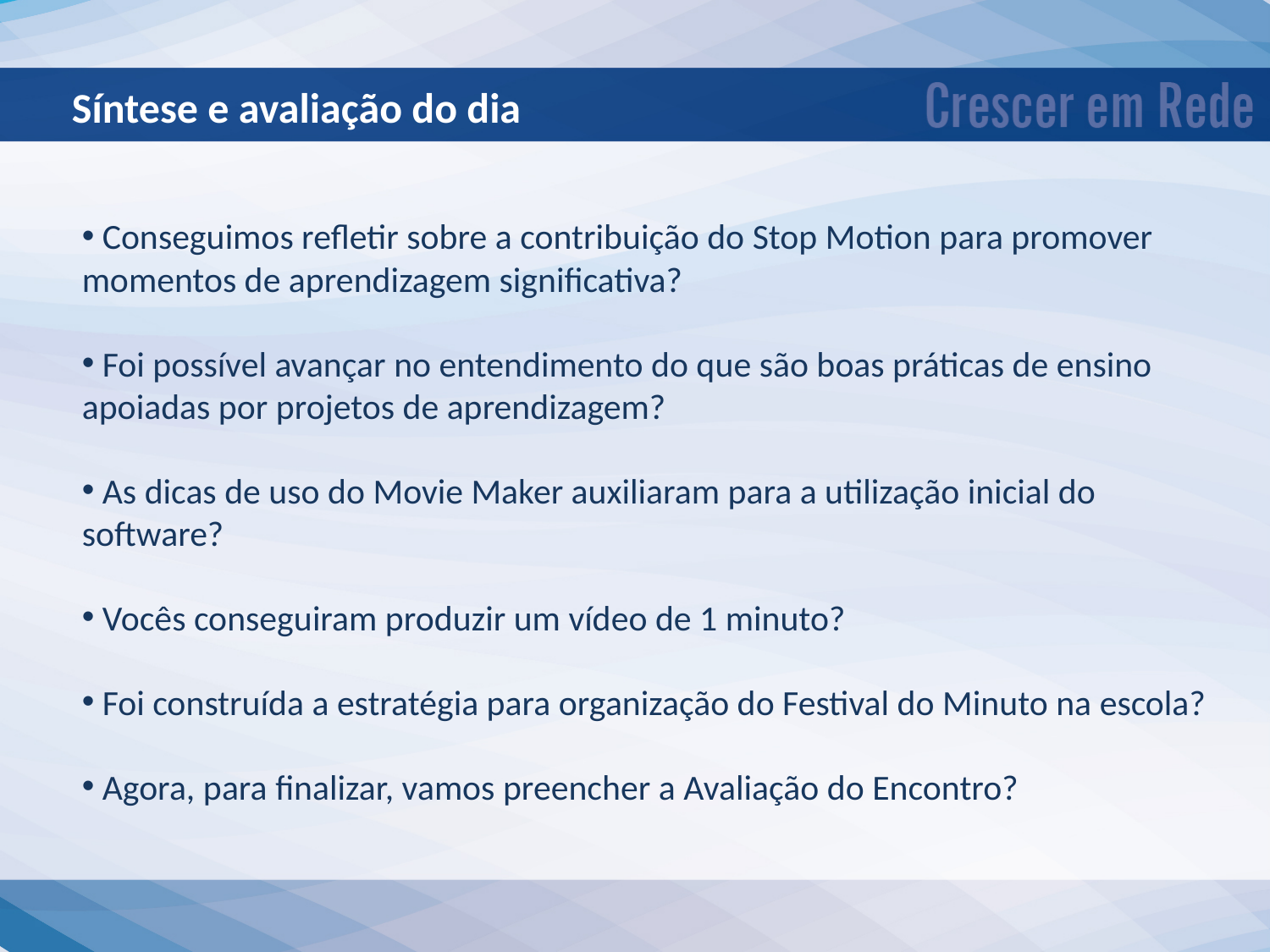

Síntese e avaliação do dia
 Conseguimos refletir sobre a contribuição do Stop Motion para promover momentos de aprendizagem significativa?

 Foi possível avançar no entendimento do que são boas práticas de ensino apoiadas por projetos de aprendizagem?

 As dicas de uso do Movie Maker auxiliaram para a utilização inicial do software?

 Vocês conseguiram produzir um vídeo de 1 minuto?

 Foi construída a estratégia para organização do Festival do Minuto na escola?

 Agora, para finalizar, vamos preencher a Avaliação do Encontro?